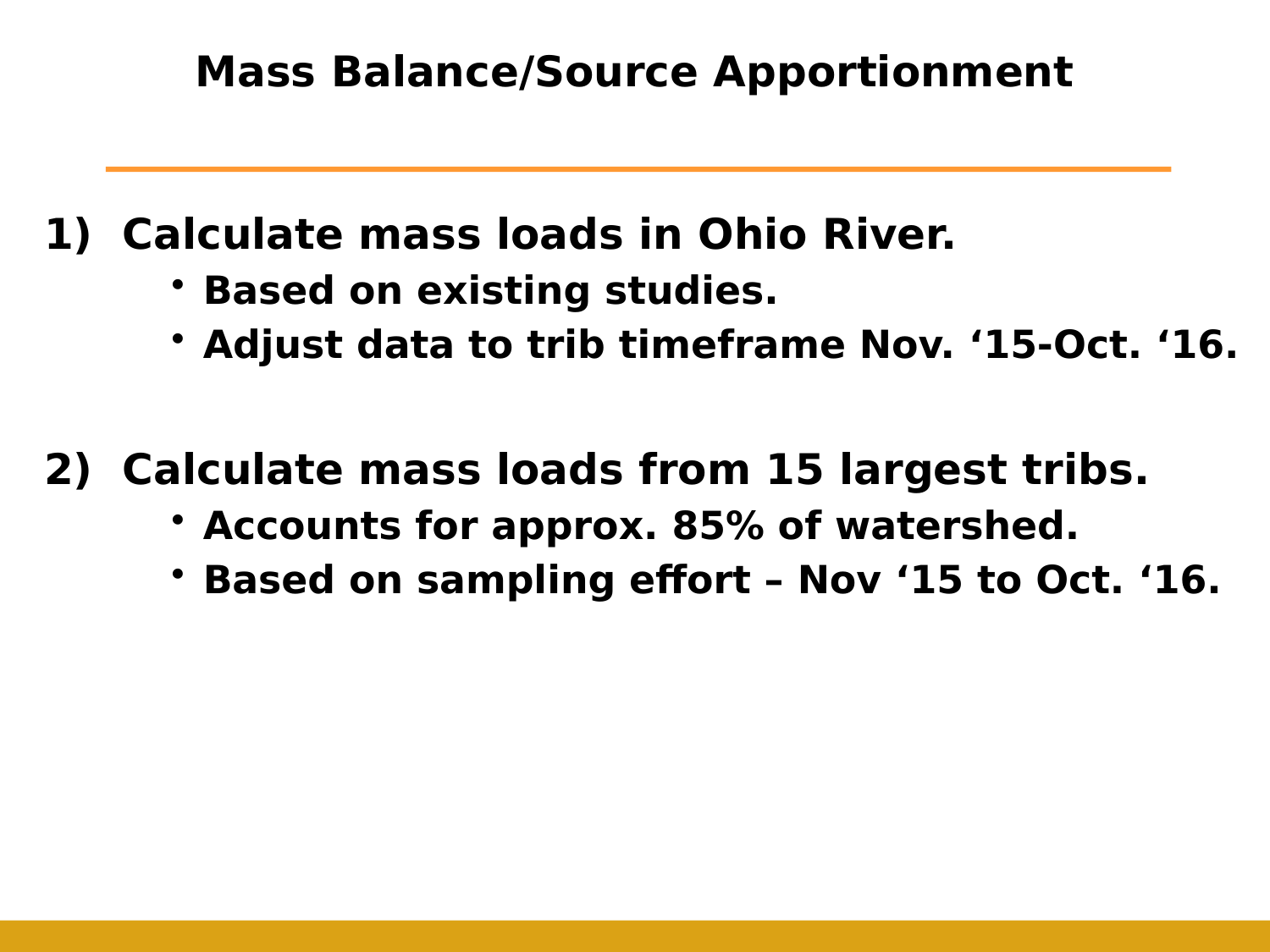

# Mass Balance/Source Apportionment

1)  Calculate mass loads in Ohio River.
Based on existing studies.
Adjust data to trib timeframe Nov. ‘15-Oct. ‘16.

2)  Calculate mass loads from 15 largest tribs.
Accounts for approx. 85% of watershed.
Based on sampling effort – Nov ‘15 to Oct. ‘16.